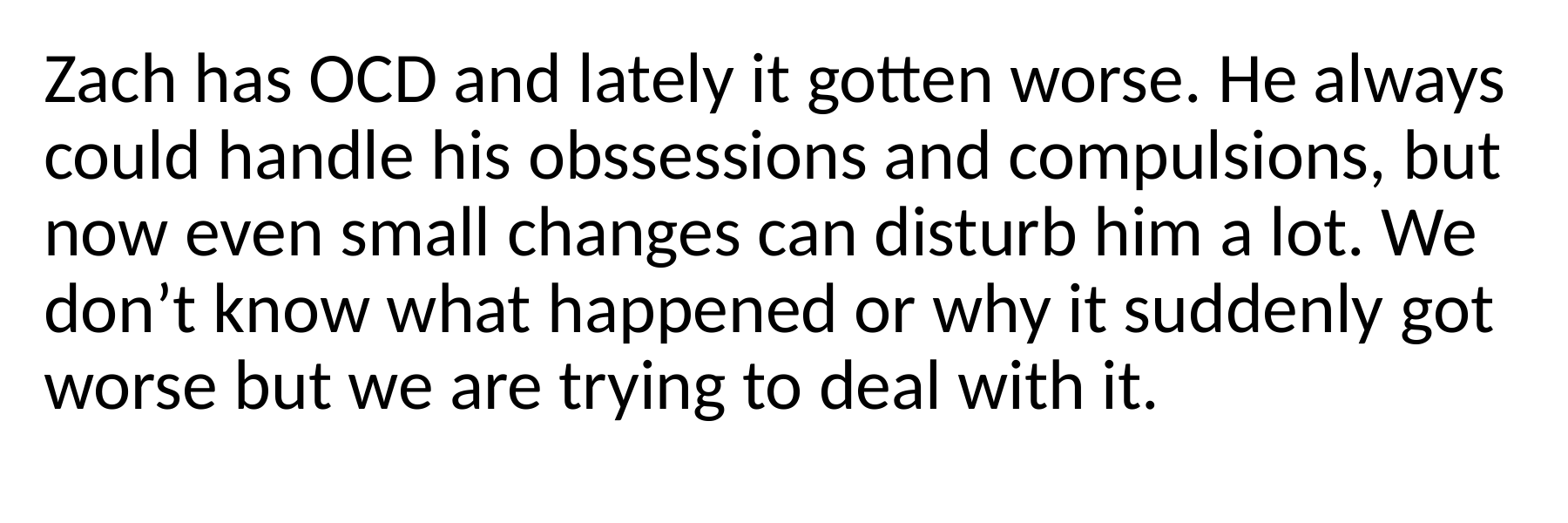

Zach has OCD and lately it gotten worse. He always could handle his obssessions and compulsions, but now even small changes can disturb him a lot. We don’t know what happened or why it suddenly got worse but we are trying to deal with it.